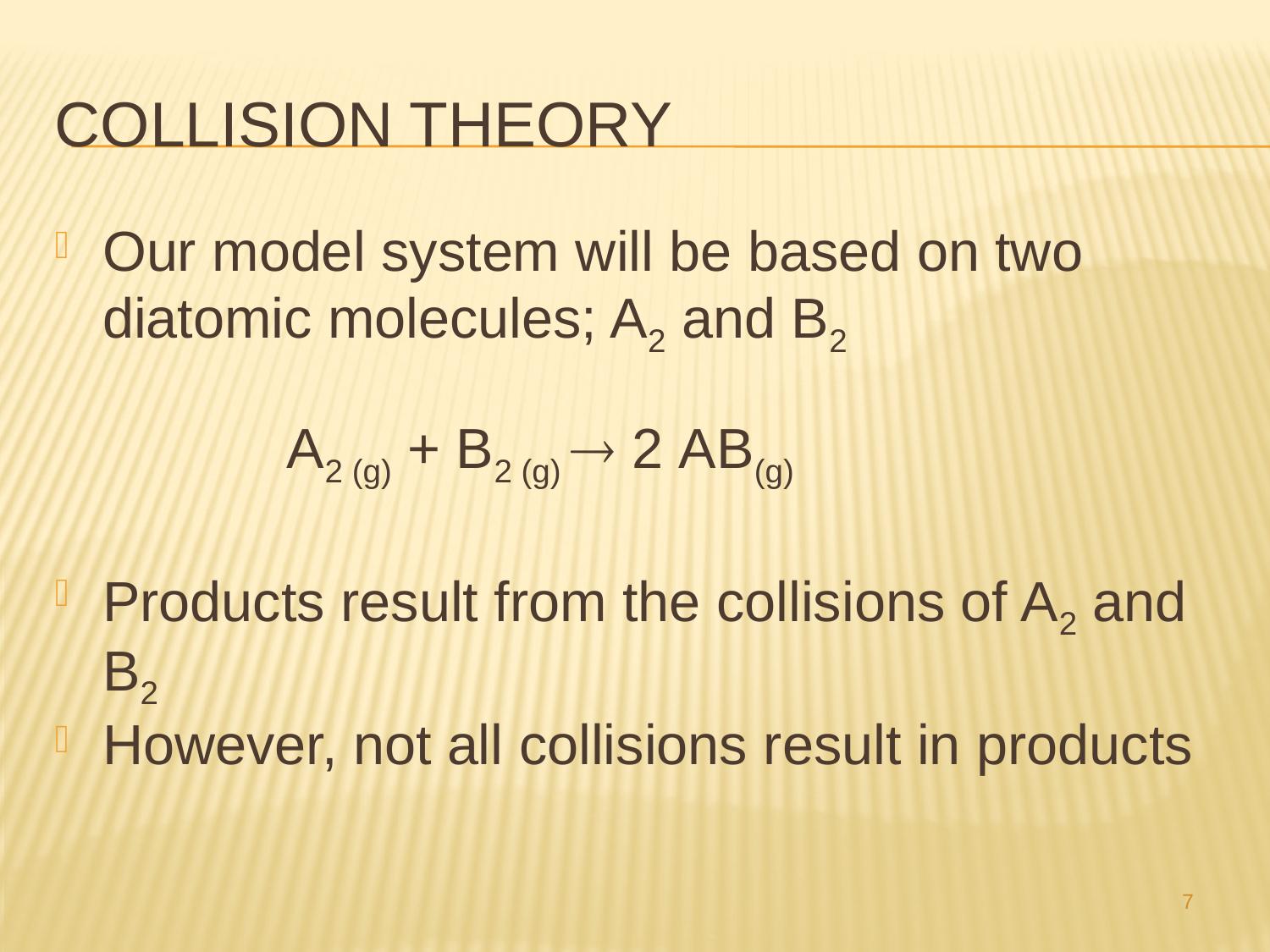

# Collision theory
Our model system will be based on two diatomic molecules; A2 and B2
            A2 (g) + B2 (g) → 2 AB(g)

Products result from the collisions of A2 and B2
However, not all collisions result in products
7